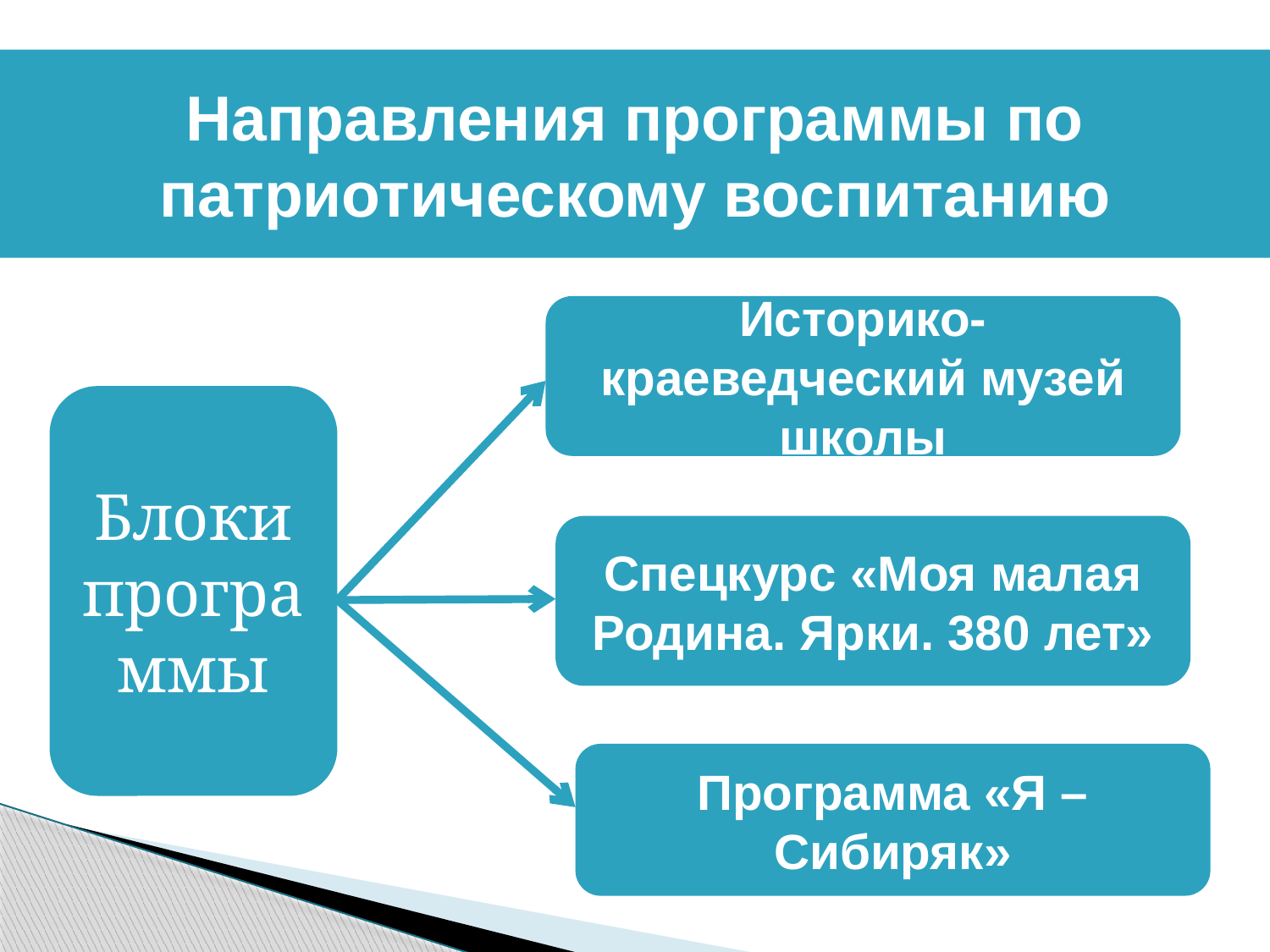

Направления программы по патриотическому воспитанию
Историко-краеведческий музей школы
Блоки программы
Спецкурс «Моя малая Родина. Ярки. 380 лет»
Программа «Я – Сибиряк»